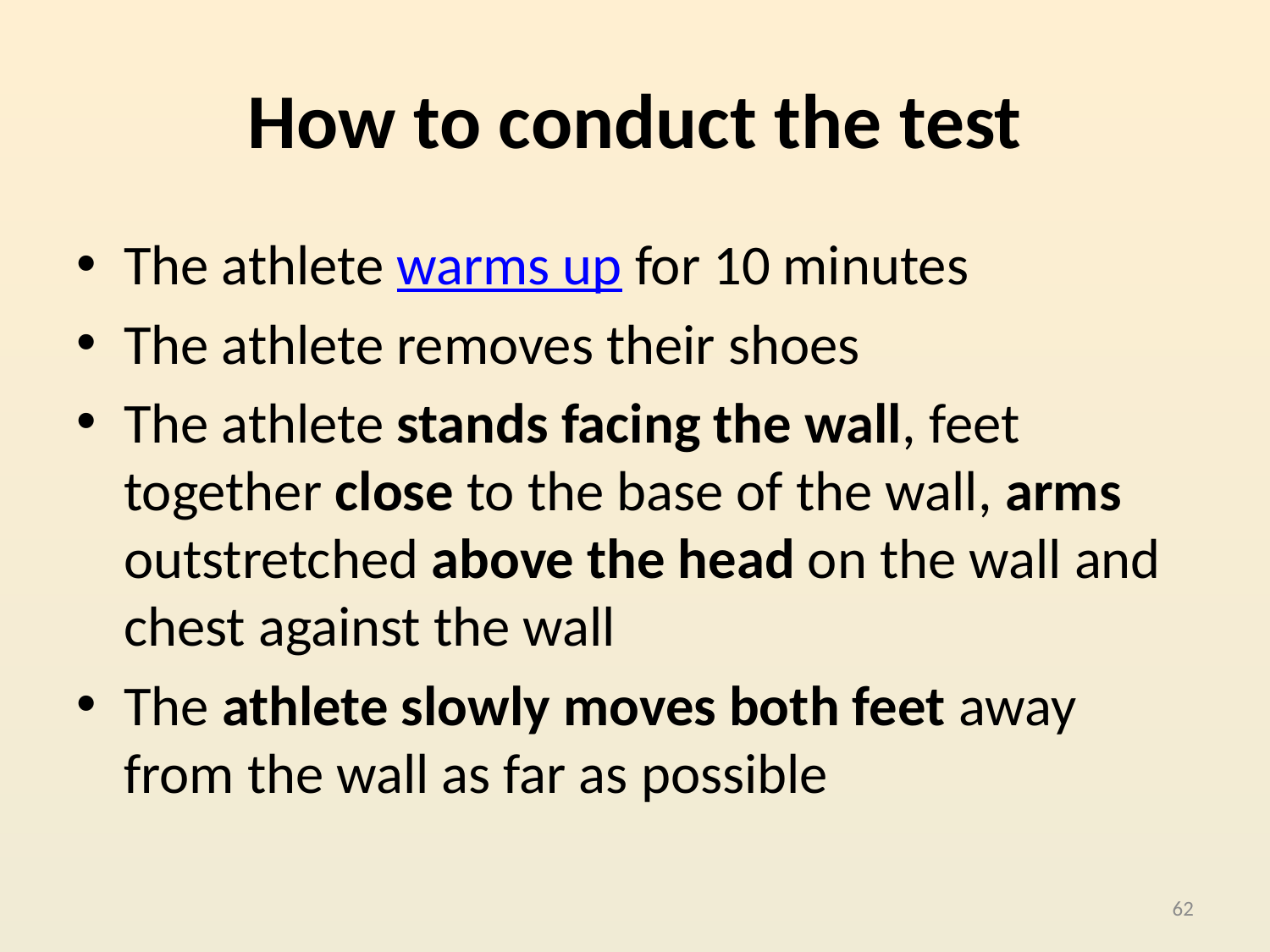

# How to conduct the test
The athlete warms up for 10 minutes
The athlete removes their shoes
The athlete stands facing the wall, feet together close to the base of the wall, arms outstretched above the head on the wall and chest against the wall
The athlete slowly moves both feet away from the wall as far as possible

62